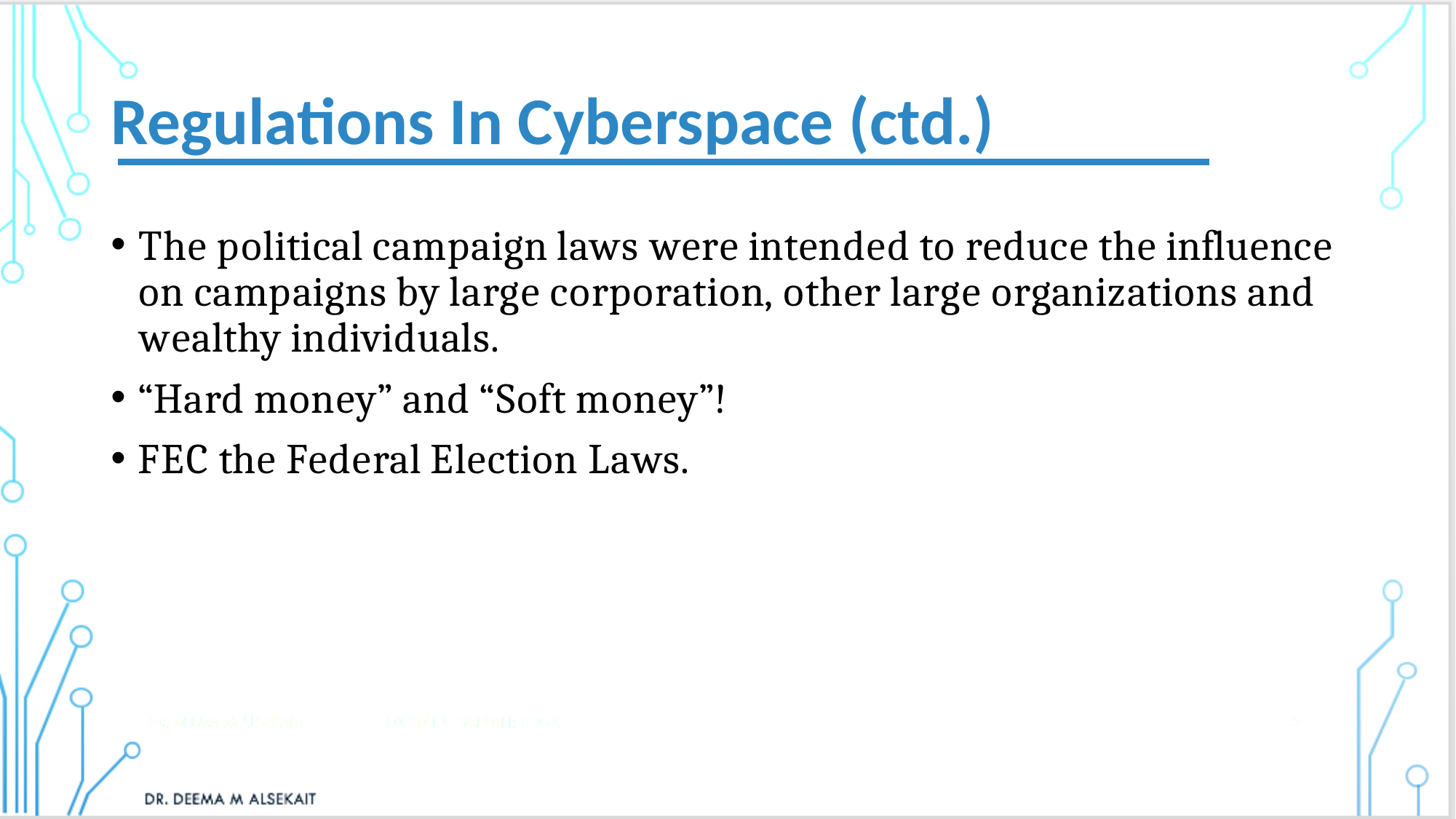

# Regulations In Cyberspace (ctd.)
The political campaign laws were intended to reduce the influence on campaigns by large corporation, other large organizations and wealthy individuals.
“Hard money” and “Soft money”!
FEC the Federal Election Laws.